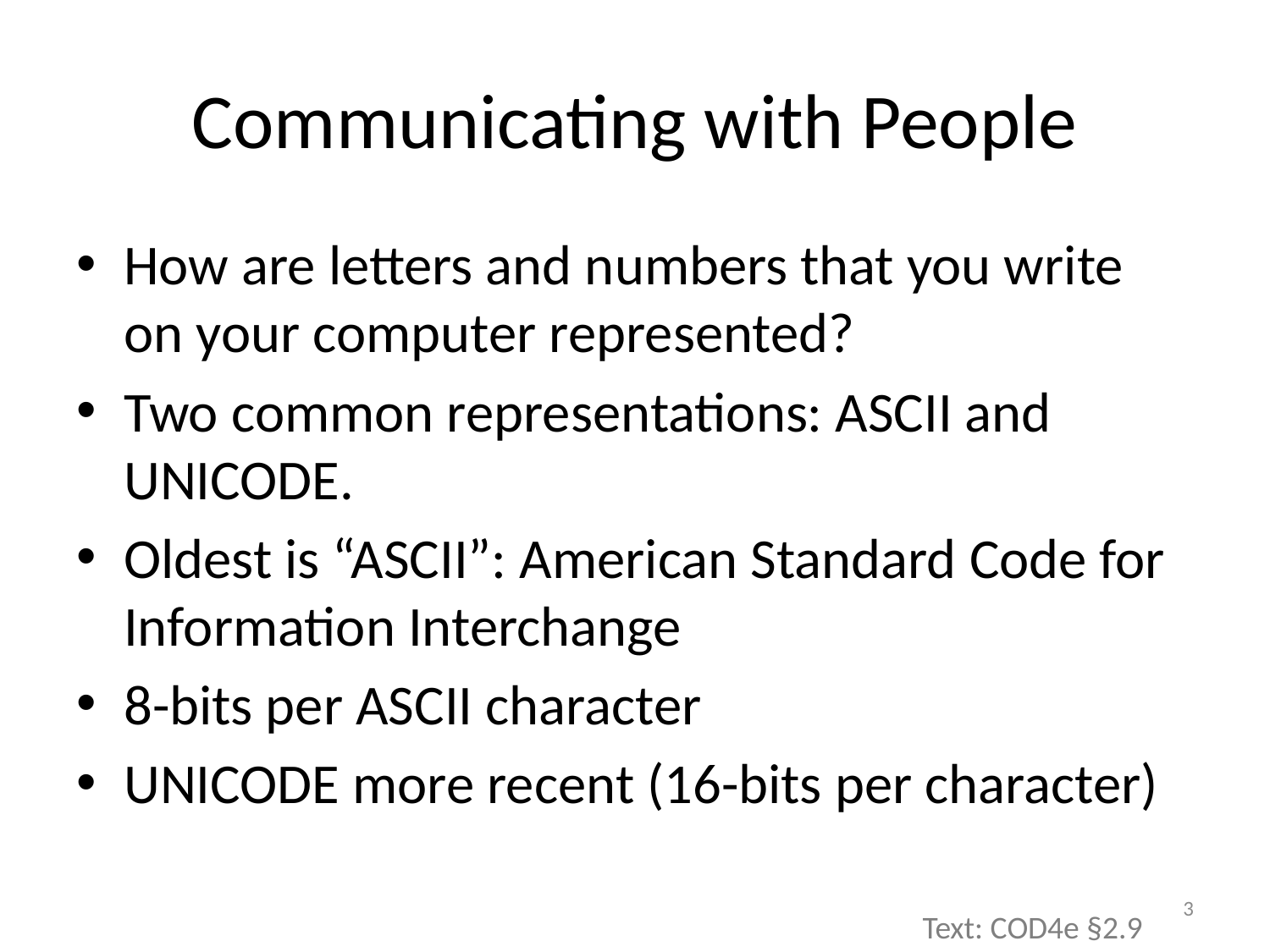

# Communicating with People
How are letters and numbers that you write on your computer represented?
Two common representations: ASCII and UNICODE.
Oldest is “ASCII”: American Standard Code for Information Interchange
8-bits per ASCII character
UNICODE more recent (16-bits per character)
3
Text: COD4e §2.9